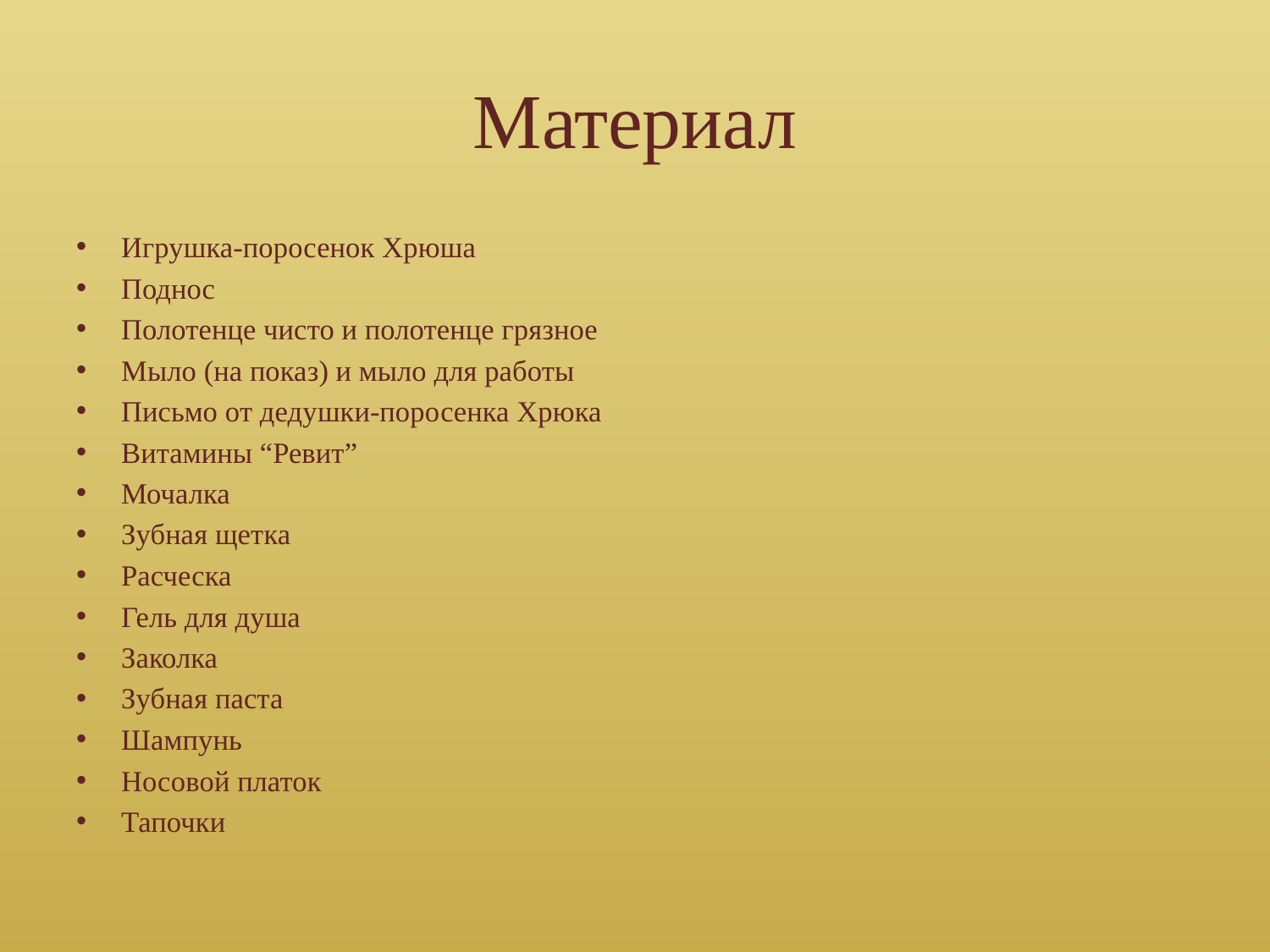

# Материал
Игрушка-поросенок Хрюша
Поднос
Полотенце чисто и полотенце грязное
Мыло (на показ) и мыло для работы
Письмо от дедушки-поросенка Хрюка
Витамины “Ревит”
Мочалка
Зубная щетка
Расческа
Гель для душа
Заколка
Зубная паста
Шампунь
Носовой платок
Тапочки